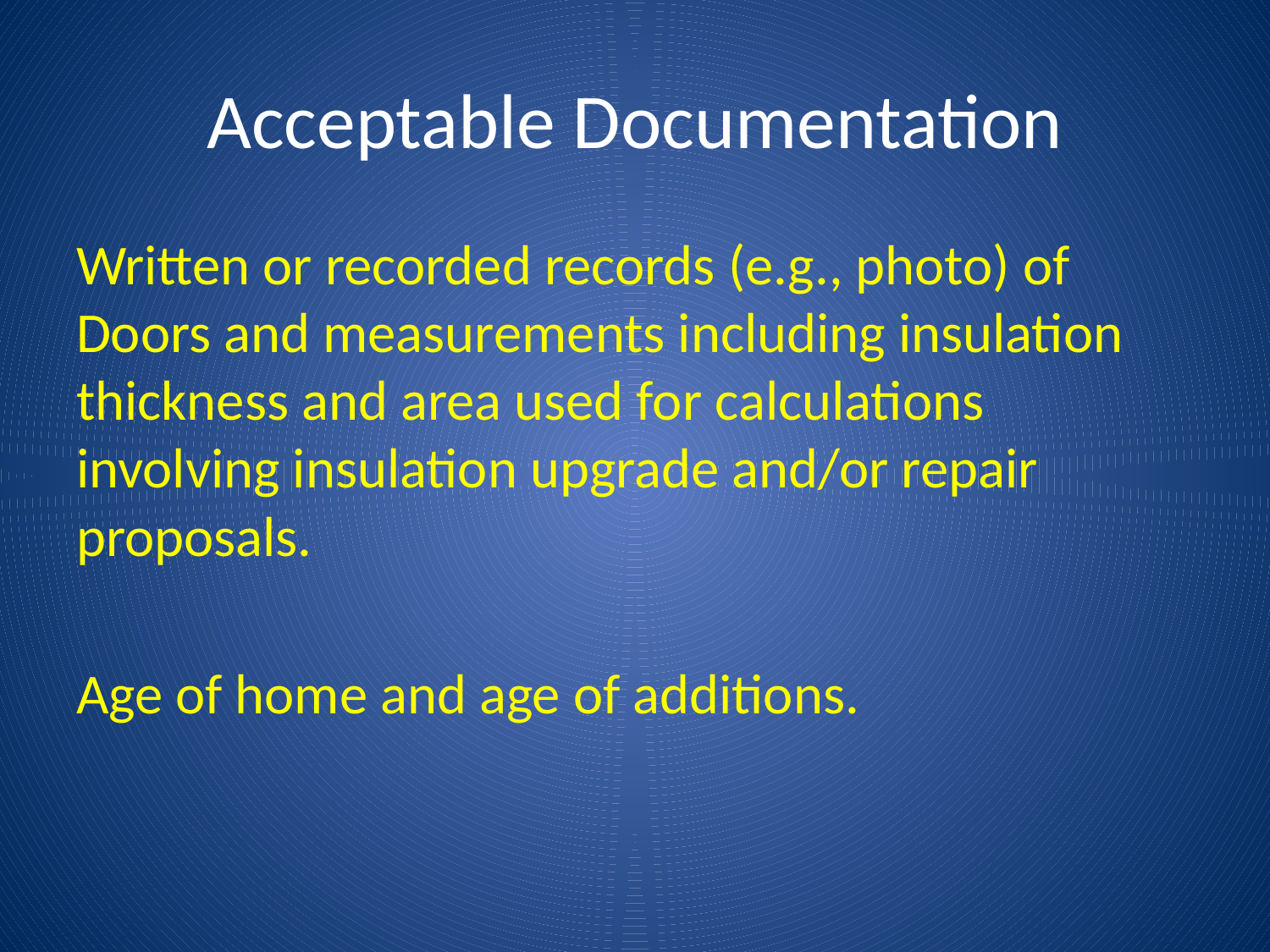

# Acceptable Documentation
Written or recorded records (e.g., photo) of  Doors and measurements including insulation thickness and area used for calculations involving insulation upgrade and/or repair proposals.

Age of home and age of additions.